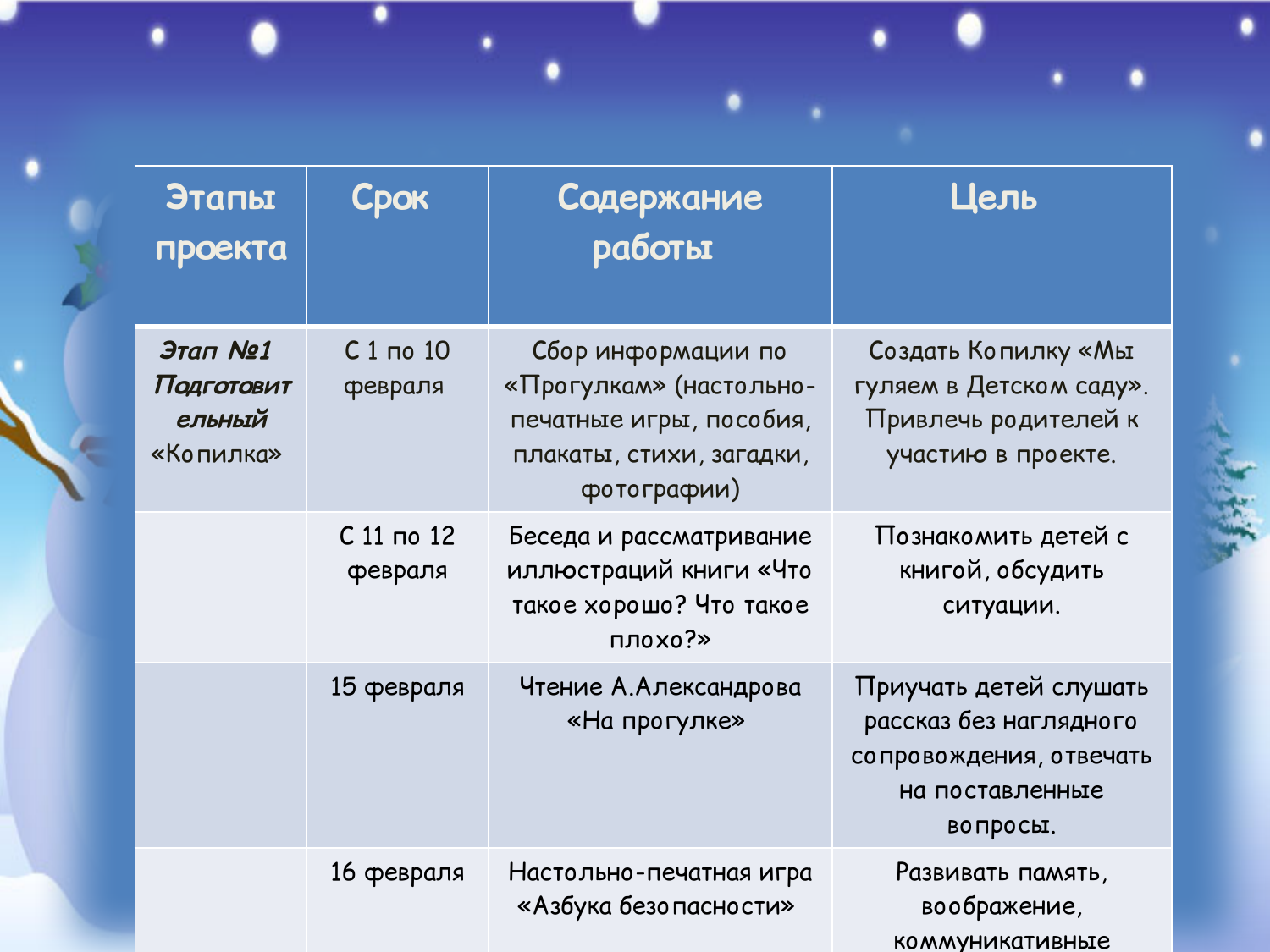

| Этапы проекта | Срок | Содержание работы | Цель |
| --- | --- | --- | --- |
| Этап №1 Подготовительный «Копилка» | С 1 по 10 февраля | Сбор информации по «Прогулкам» (настольно-печатные игры, пособия, плакаты, стихи, загадки, фотографии) | Создать Копилку «Мы гуляем в Детском саду». Привлечь родителей к участию в проекте. |
|  | С 11 по 12 февраля | Беседа и рассматривание иллюстраций книги «Что такое хорошо? Что такое плохо?» | Познакомить детей с книгой, обсудить ситуации. |
|  | 15 февраля | Чтение А.Александрова «На прогулке» | Приучать детей слушать рассказ без наглядного сопровождения, отвечать на поставленные вопросы. |
|  | 16 февраля | Настольно-печатная игра «Азбука безопасности» | Развивать память, воображение, коммуникативные навыки. |